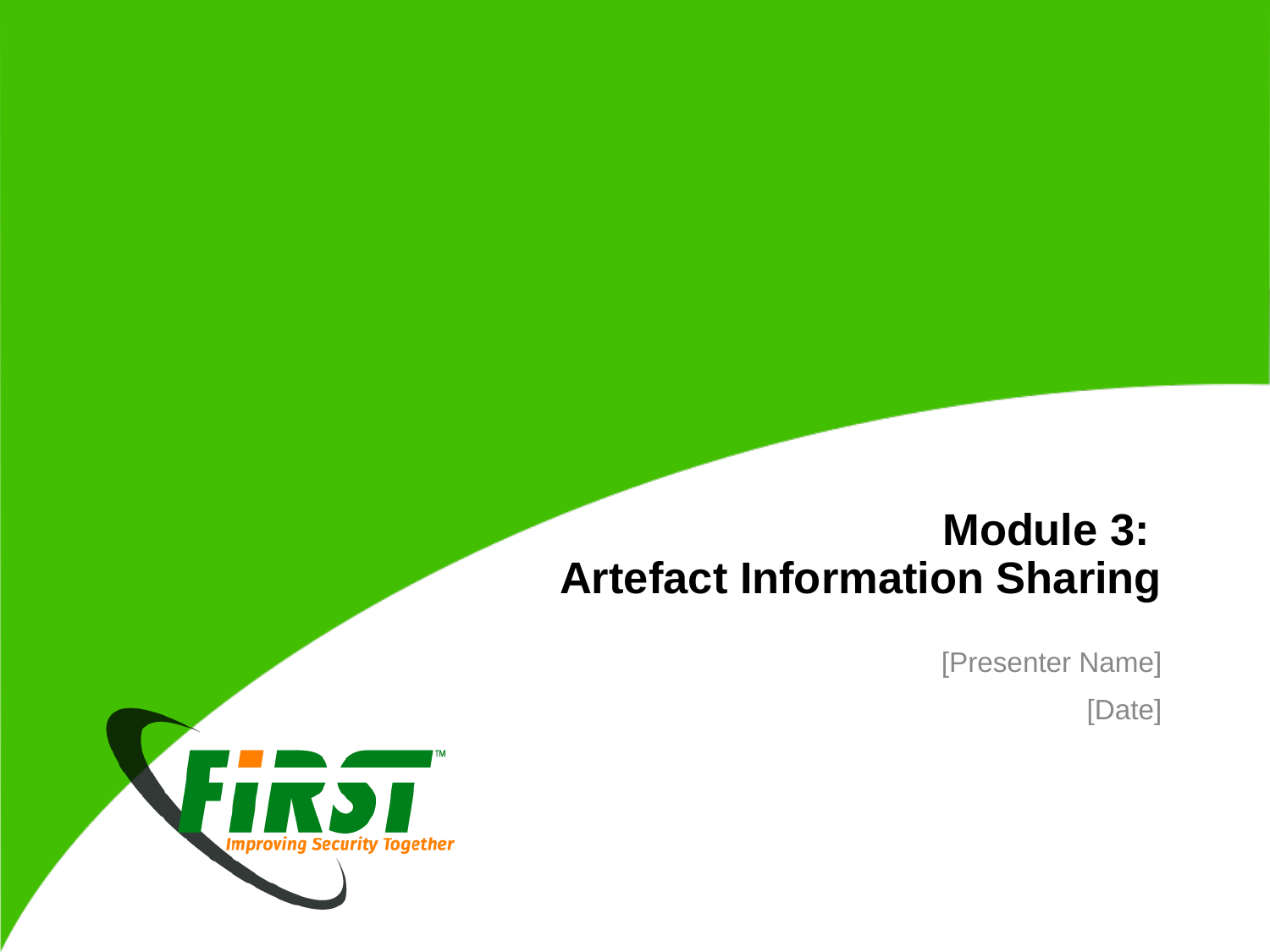

# Module 3: Artefact Information Sharing
[Presenter Name]
[Date]